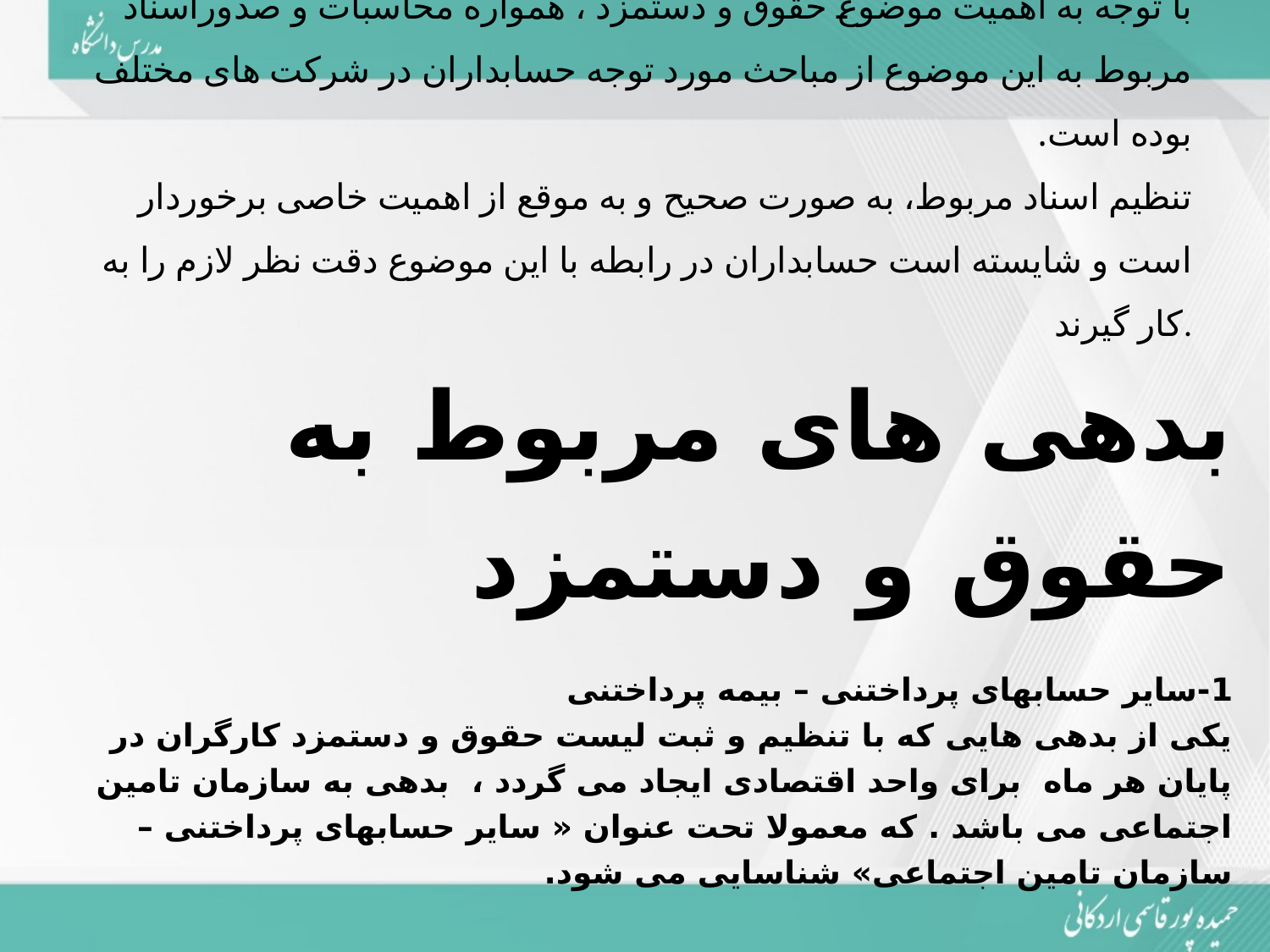

# با توجه به اهمیت موضوع حقوق و دستمزد ، همواره محاسبات و صدوراسناد مربوط به این موضوع از مباحث مورد توجه حسابداران در شرکت های مختلف بوده است. تنظیم اسناد مربوط، به صورت صحیح و به موقع از اهمیت خاصی برخوردار است و شایسته است حسابداران در رابطه با این موضوع دقت نظر لازم را به کار گیرند.
بدهی های مربوط به حقوق و دستمزد

1-سایر حسابهای پرداختنی – بیمه پرداختنی
یکی از بدهی هایی که با تنظیم و ثبت لیست حقوق و دستمزد کارگران در پایان هر ماه  برای واحد اقتصادی ایجاد می گردد ،  بدهی به سازمان تامین اجتماعی می باشد . که معمولا تحت عنوان « سایر حسابهای پرداختنی – سازمان تامین اجتماعی» شناسایی می شود.